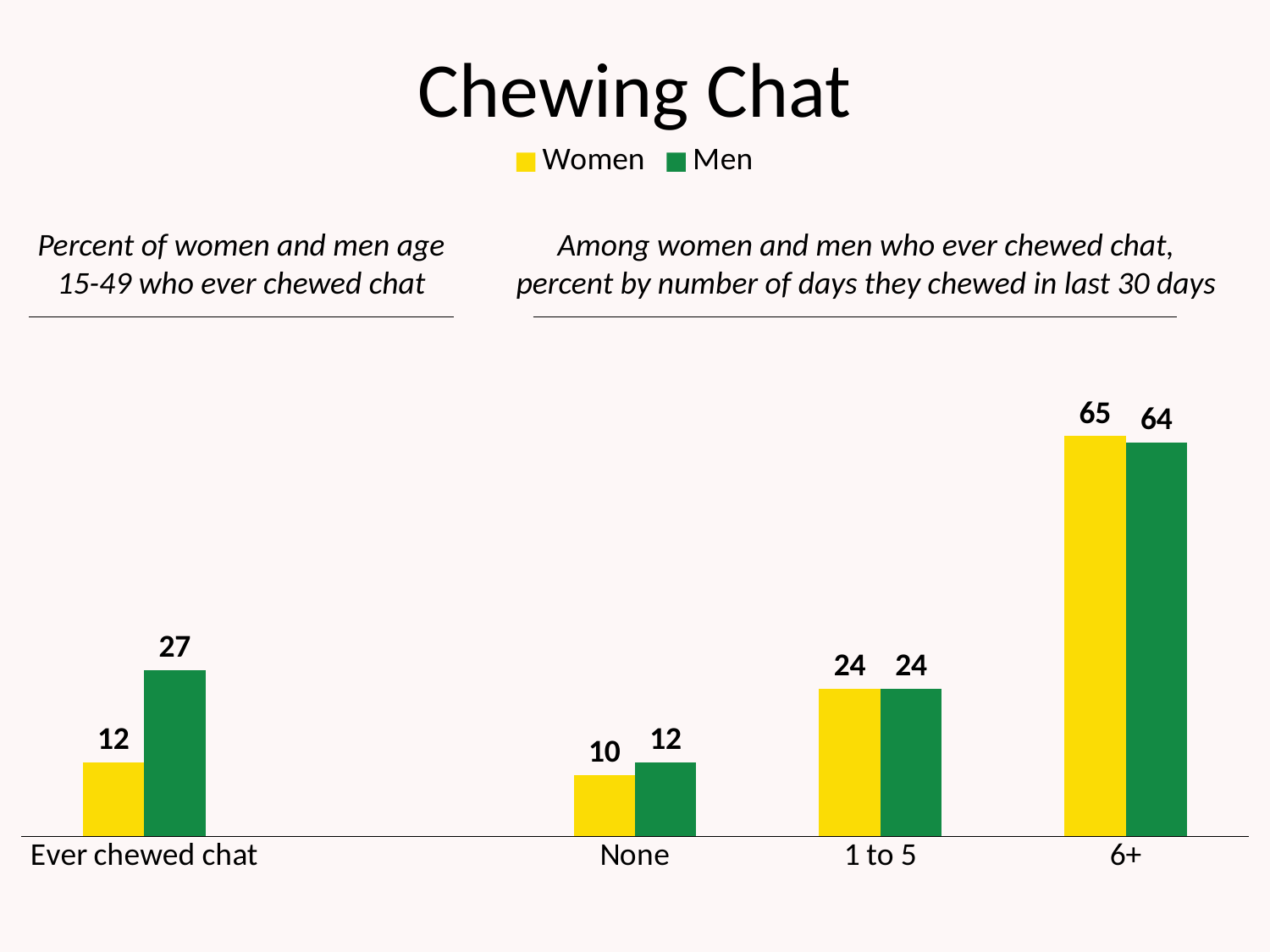

# Chewing Chat

### Chart

| Category | Women | Men |
|---|---|---|
| Ever chewed chat | 12.0 | 27.0 |
|  | None | None |
| None | 10.0 | 12.0 |
| 1 to 5 | 24.0 | 24.0 |
| 6+ | 65.0 | 64.0 |
Percent of women and men age 15-49 who ever chewed chat
Among women and men who ever chewed chat, percent by number of days they chewed in last 30 days